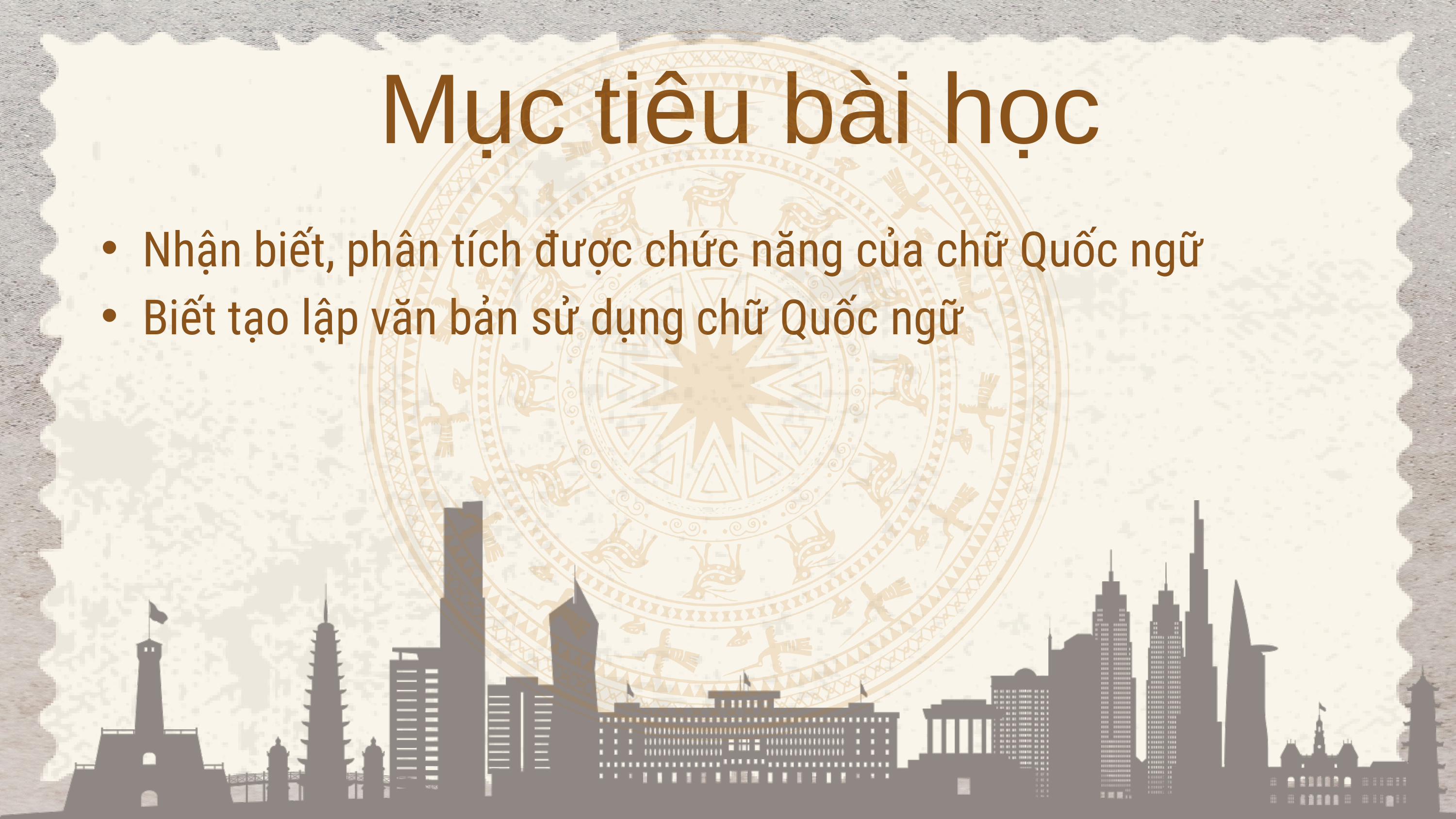

Mục tiêu bài học

Nhận biết, phân tích được chức năng của chữ Quốc ngữ
Biết tạo lập văn bản sử dụng chữ Quốc ngữ